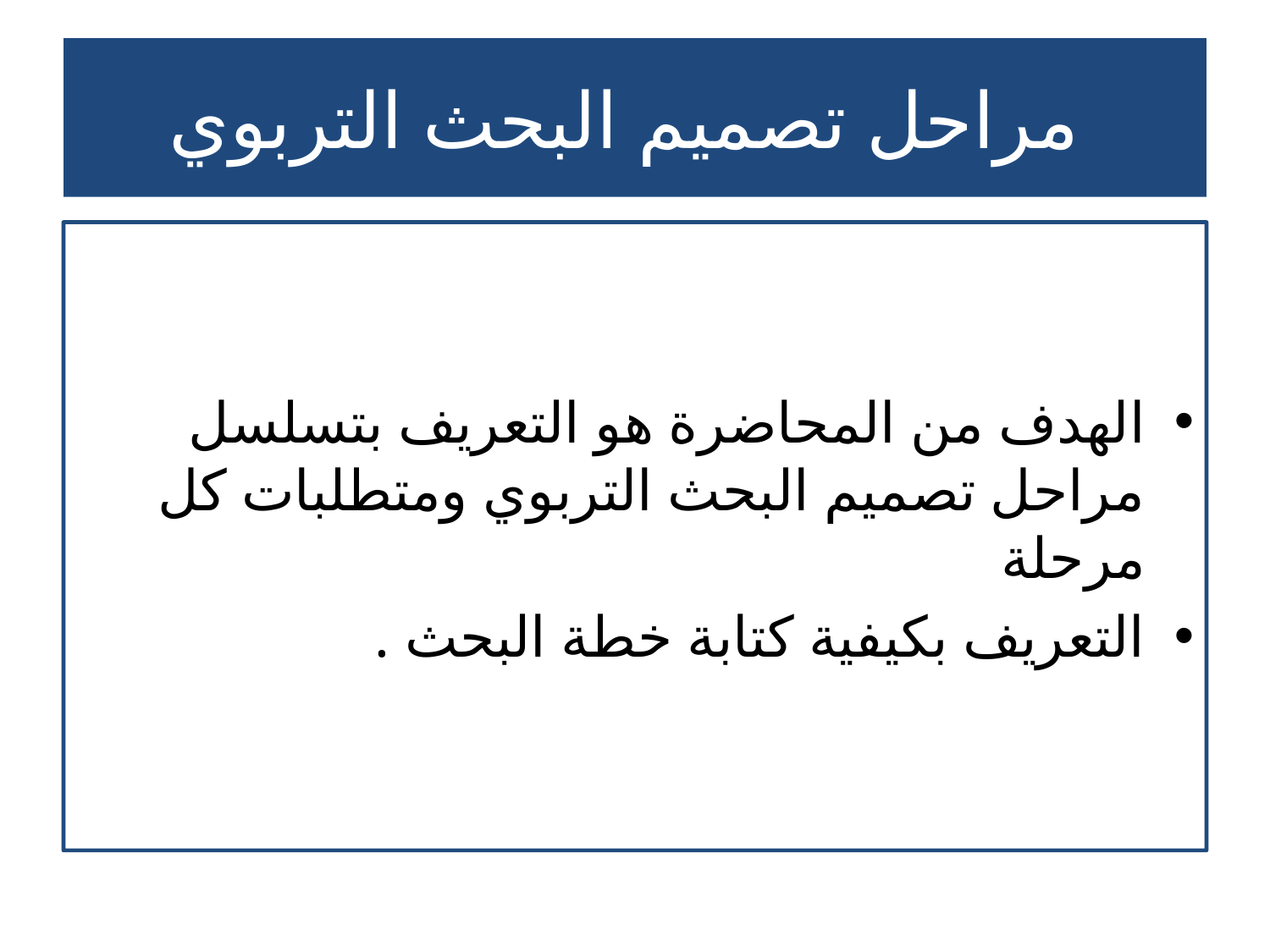

# مراحل تصميم البحث التربوي

الهدف من المحاضرة هو التعريف بتسلسل مراحل تصميم البحث التربوي ومتطلبات كل مرحلة
التعريف بكيفية كتابة خطة البحث .